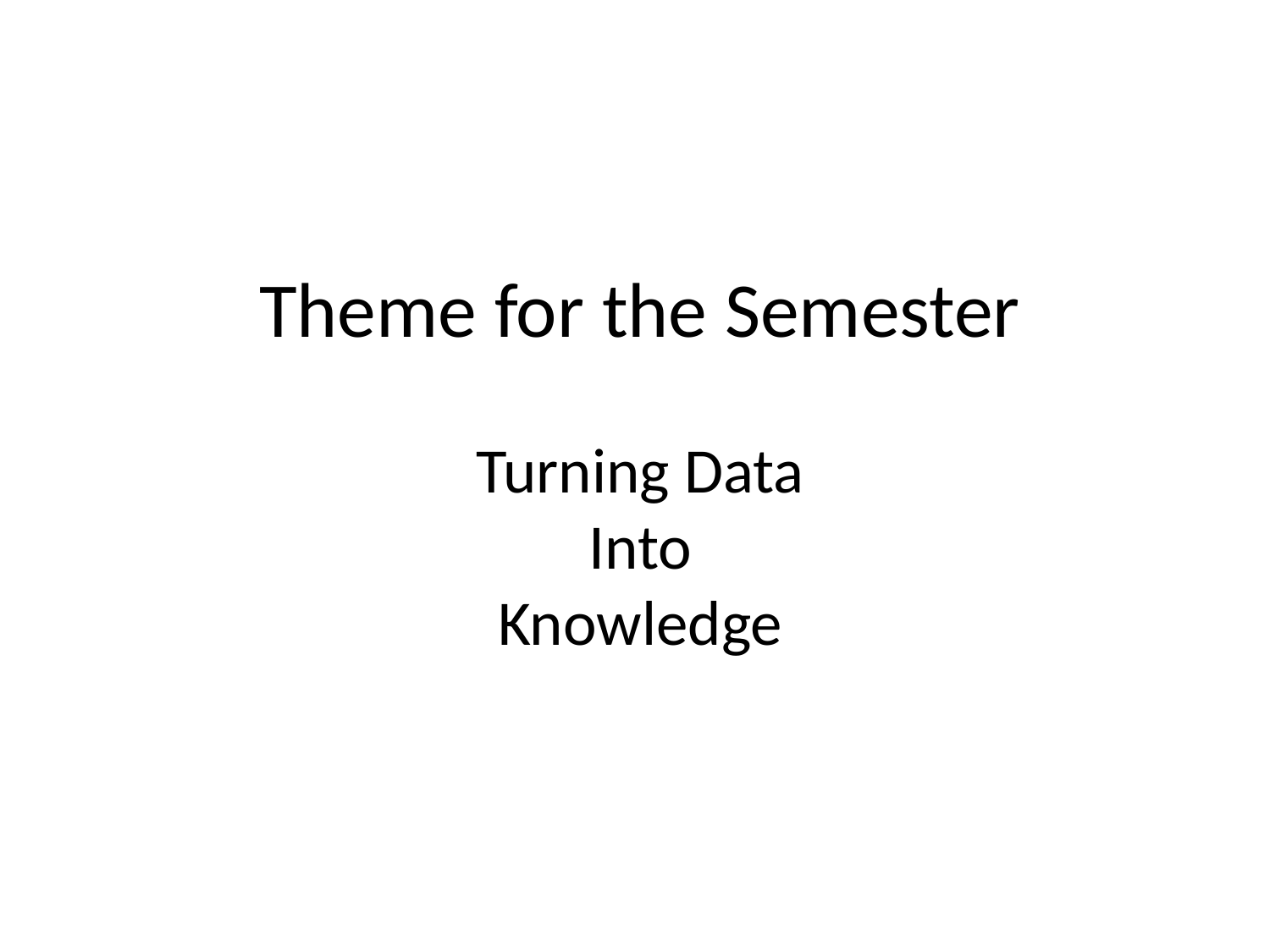

Theme for the Semester

Turning Data
Into
Knowledge